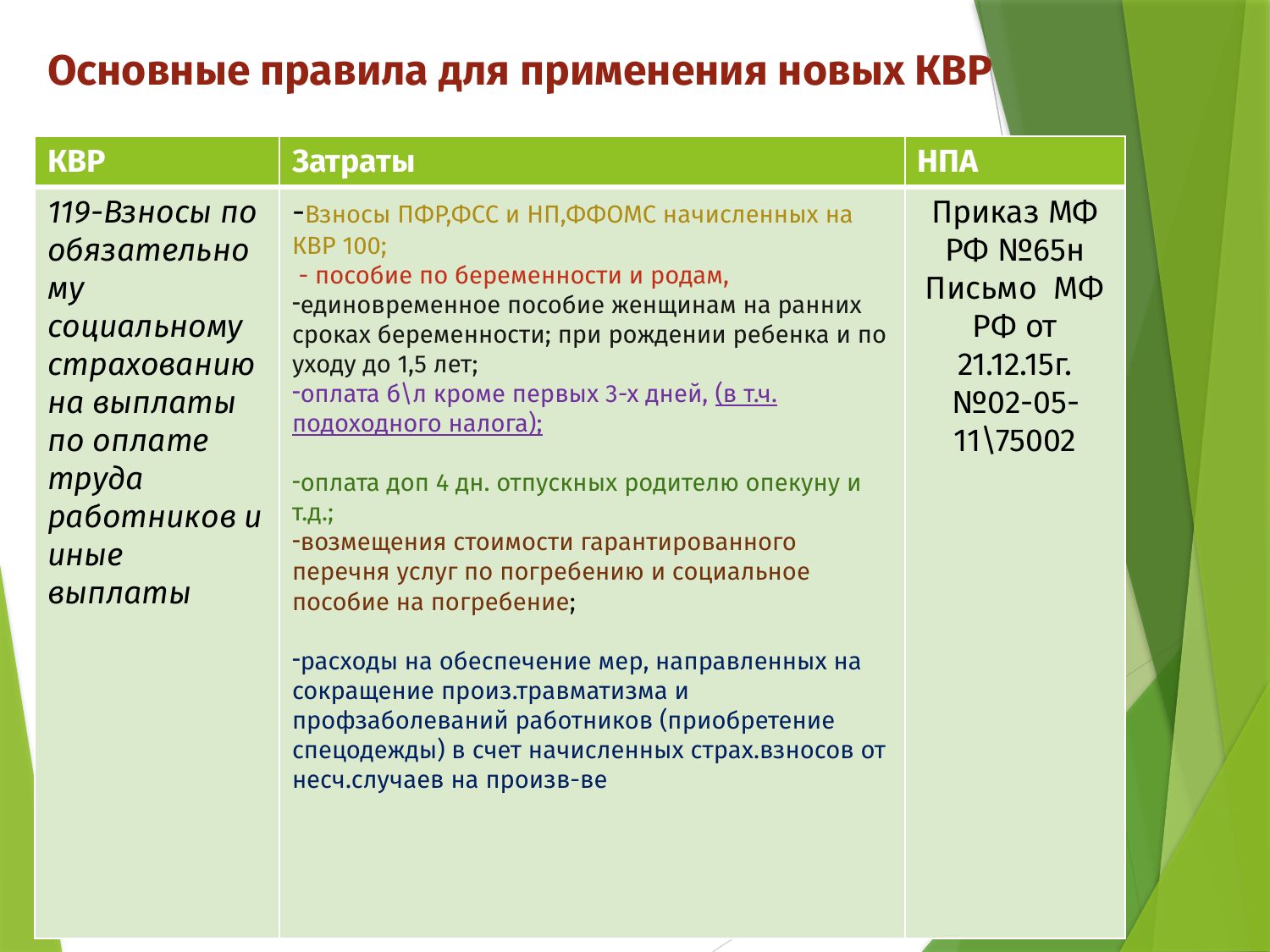

# Основные правила для применения новых КВР
| КВР | Затраты | НПА |
| --- | --- | --- |
| 119-Взносы по обязательному социальному страхованию на выплаты по оплате труда работников и иные выплаты | -Взносы ПФР,ФСС и НП,ФФОМС начисленных на КВР 100; - пособие по беременности и родам, единовременное пособие женщинам на ранних сроках беременности; при рождении ребенка и по уходу до 1,5 лет; оплата б\л кроме первых 3-х дней, (в т.ч. подоходного налога); оплата доп 4 дн. отпускных родителю опекуну и т.д.; возмещения стоимости гарантированного перечня услуг по погребению и социальное пособие на погребение; расходы на обеспечение мер, направленных на сокращение произ.травматизма и профзаболеваний работников (приобретение спецодежды) в счет начисленных страх.взносов от несч.случаев на произв-ве | Приказ МФ РФ №65н Письмо МФ РФ от 21.12.15г. №02-05-11\75002 |